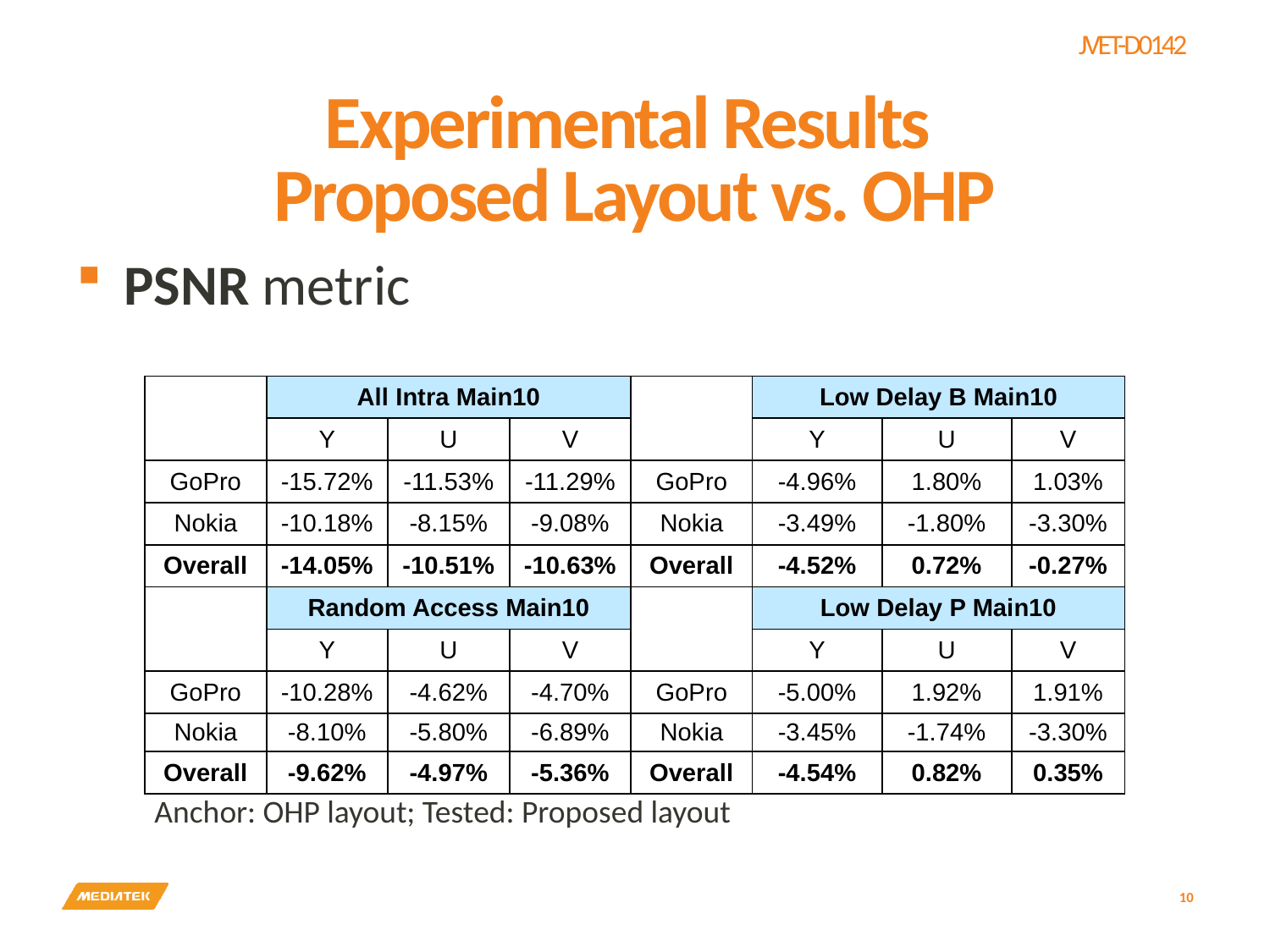

# Experimental Results Proposed Layout vs. OHP
PSNR metric

|  | All Intra Main10 |  |  |  | Low Delay B Main10 |  |  |
| --- | --- | --- | --- | --- | --- | --- | --- |
|  | Y | U | V |  | Y | U | V |
| GoPro | -15.72% | -11.53% | -11.29% | GoPro | -4.96% | 1.80% | 1.03% |
| Nokia | -10.18% | -8.15% | -9.08% | Nokia | -3.49% | -1.80% | -3.30% |
| Overall | -14.05% | -10.51% | -10.63% | Overall | -4.52% | 0.72% | -0.27% |
|  | Random Access Main10 |  |  |  | Low Delay P Main10 |  |  |
|  | Y | U | V |  | Y | U | V |
| GoPro | -10.28% | -4.62% | -4.70% | GoPro | -5.00% | 1.92% | 1.91% |
| Nokia | -8.10% | -5.80% | -6.89% | Nokia | -3.45% | -1.74% | -3.30% |
| Overall | -9.62% | -4.97% | -5.36% | Overall | -4.54% | 0.82% | 0.35% |
| Anchor: OHP layout; Tested: Proposed layout |  |  |  |  |  |  |  |
10